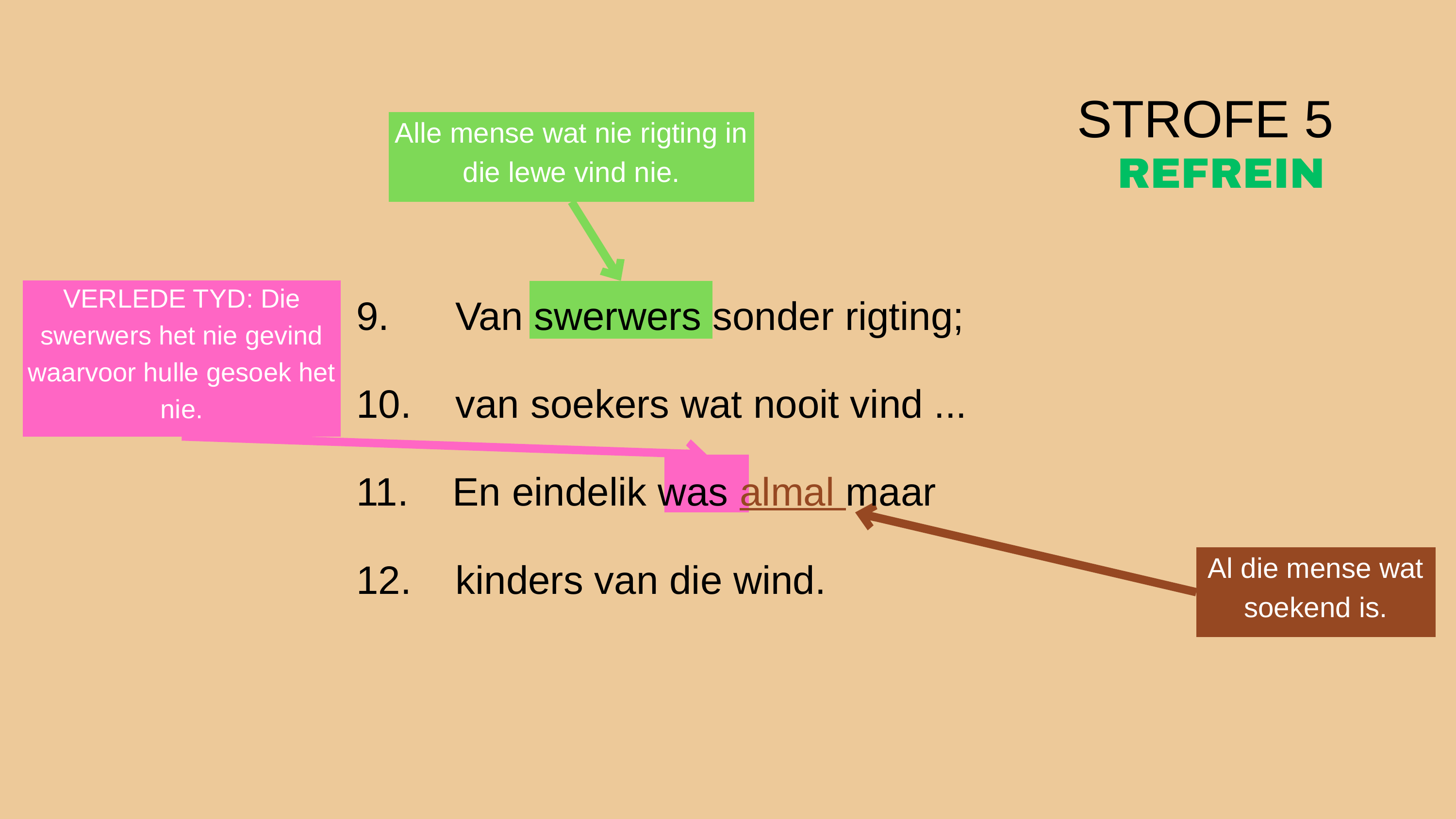

STROFE 5

Alle mense wat nie rigting in die lewe vind nie.
REFREIN

9.      Van swerwers sonder rigting;
10.    van soekers wat nooit vind ...
11.    En eindelik was almal maar
12.    kinders van die wind.

VERLEDE TYD: Die swerwers het nie gevind waarvoor hulle gesoek het nie.

Al die mense wat soekend is.